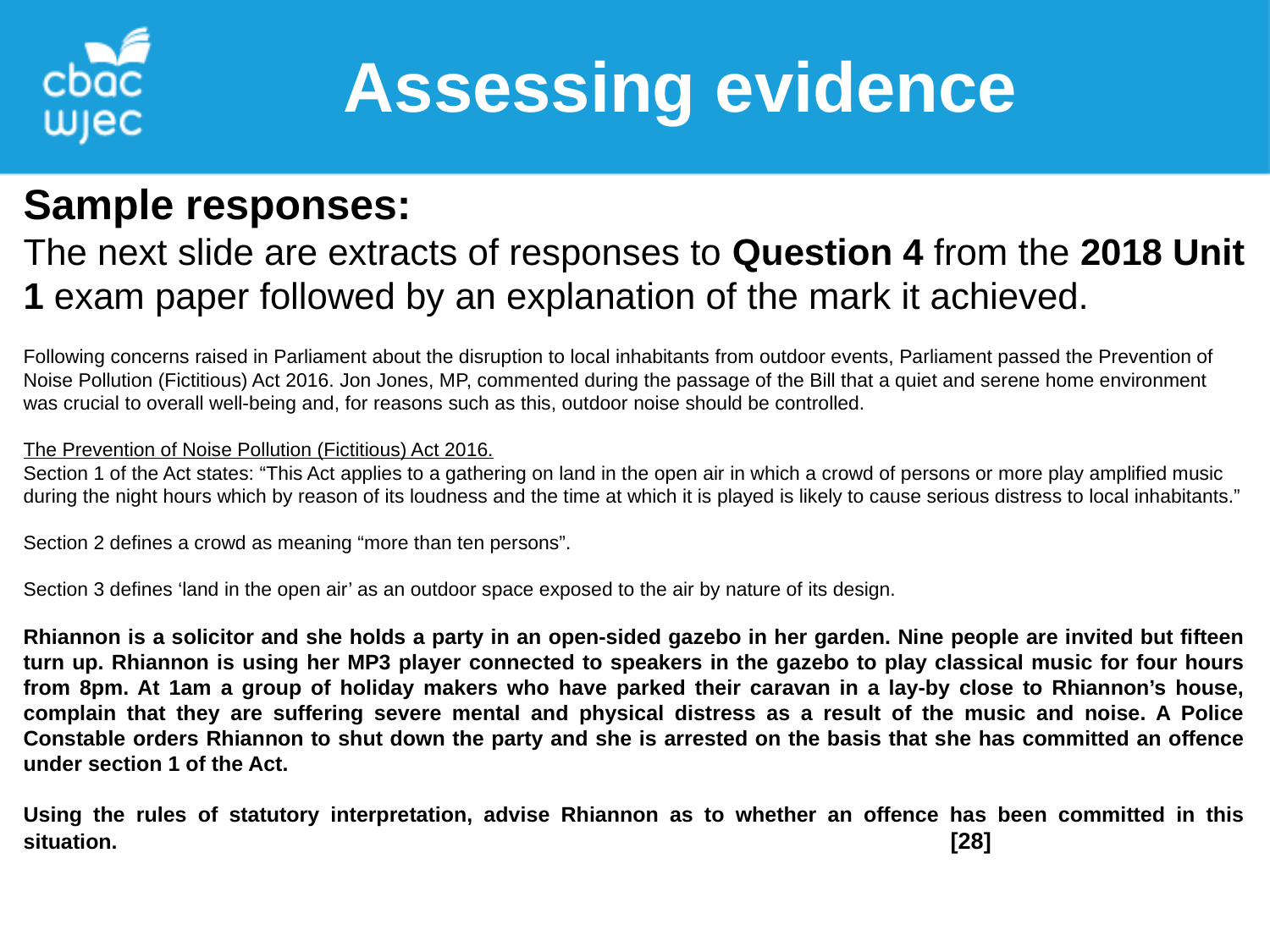

Assessing evidence

Sample responses:
The next slide are extracts of responses to Question 4 from the 2018 Unit 1 exam paper followed by an explanation of the mark it achieved.

Following concerns raised in Parliament about the disruption to local inhabitants from outdoor events, Parliament passed the Prevention of Noise Pollution (Fictitious) Act 2016. Jon Jones, MP, commented during the passage of the Bill that a quiet and serene home environment was crucial to overall well-being and, for reasons such as this, outdoor noise should be controlled.

The Prevention of Noise Pollution (Fictitious) Act 2016.
Section 1 of the Act states: “This Act applies to a gathering on land in the open air in which a crowd of persons or more play amplified music during the night hours which by reason of its loudness and the time at which it is played is likely to cause serious distress to local inhabitants.”

Section 2 defines a crowd as meaning “more than ten persons”.

Section 3 defines ‘land in the open air’ as an outdoor space exposed to the air by nature of its design.

Rhiannon is a solicitor and she holds a party in an open-sided gazebo in her garden. Nine people are invited but fifteen turn up. Rhiannon is using her MP3 player connected to speakers in the gazebo to play classical music for four hours from 8pm. At 1am a group of holiday makers who have parked their caravan in a lay-by close to Rhiannon’s house, complain that they are suffering severe mental and physical distress as a result of the music and noise. A Police Constable orders Rhiannon to shut down the party and she is arrested on the basis that she has committed an offence under section 1 of the Act.

Using the rules of statutory interpretation, advise Rhiannon as to whether an offence has been committed in this situation. 							      [28]